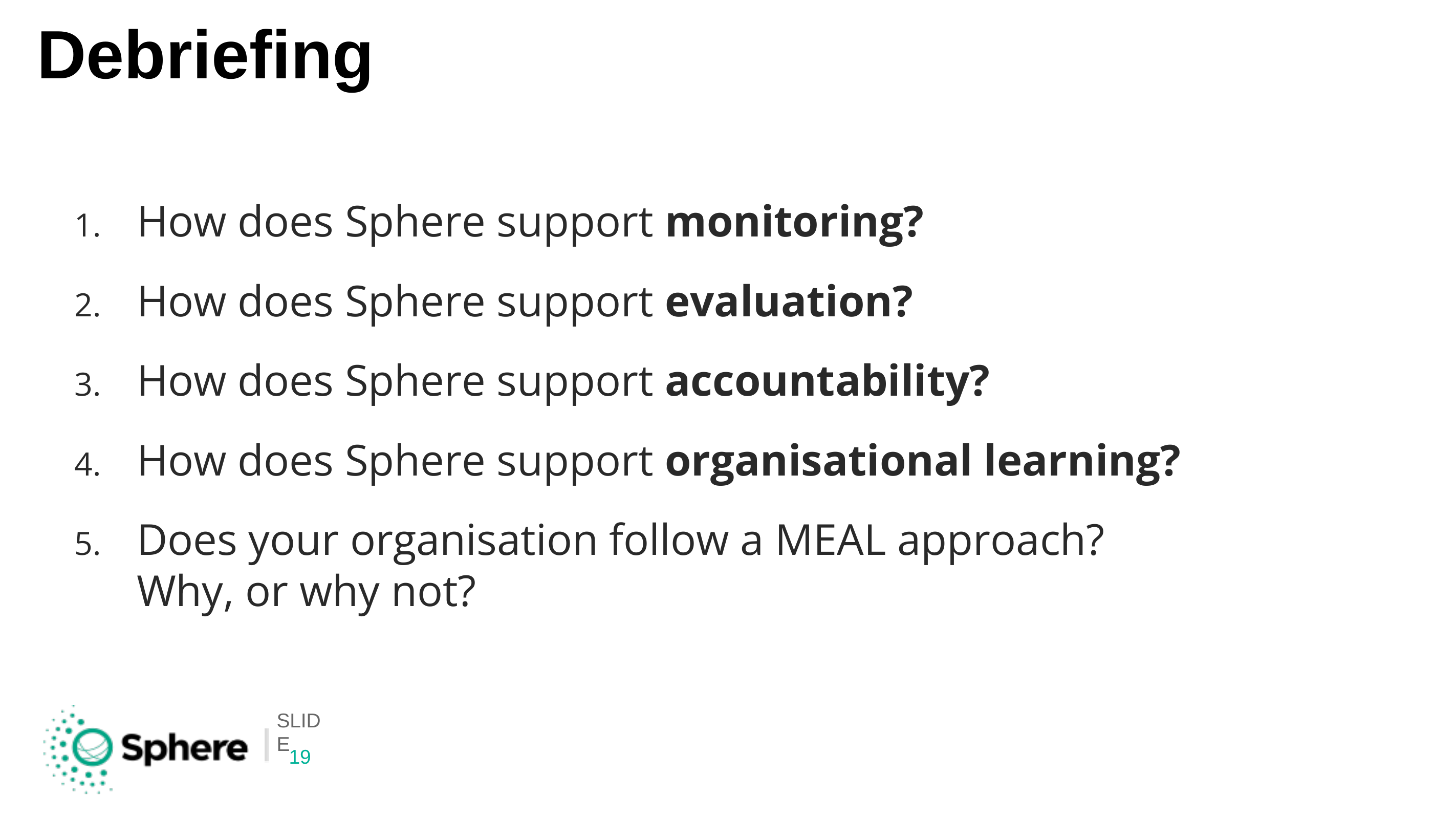

# Debriefing
How does Sphere support monitoring?
How does Sphere support evaluation?
How does Sphere support accountability?
How does Sphere support organisational learning?
Does your organisation follow a MEAL approach?
Why, or why not?
19